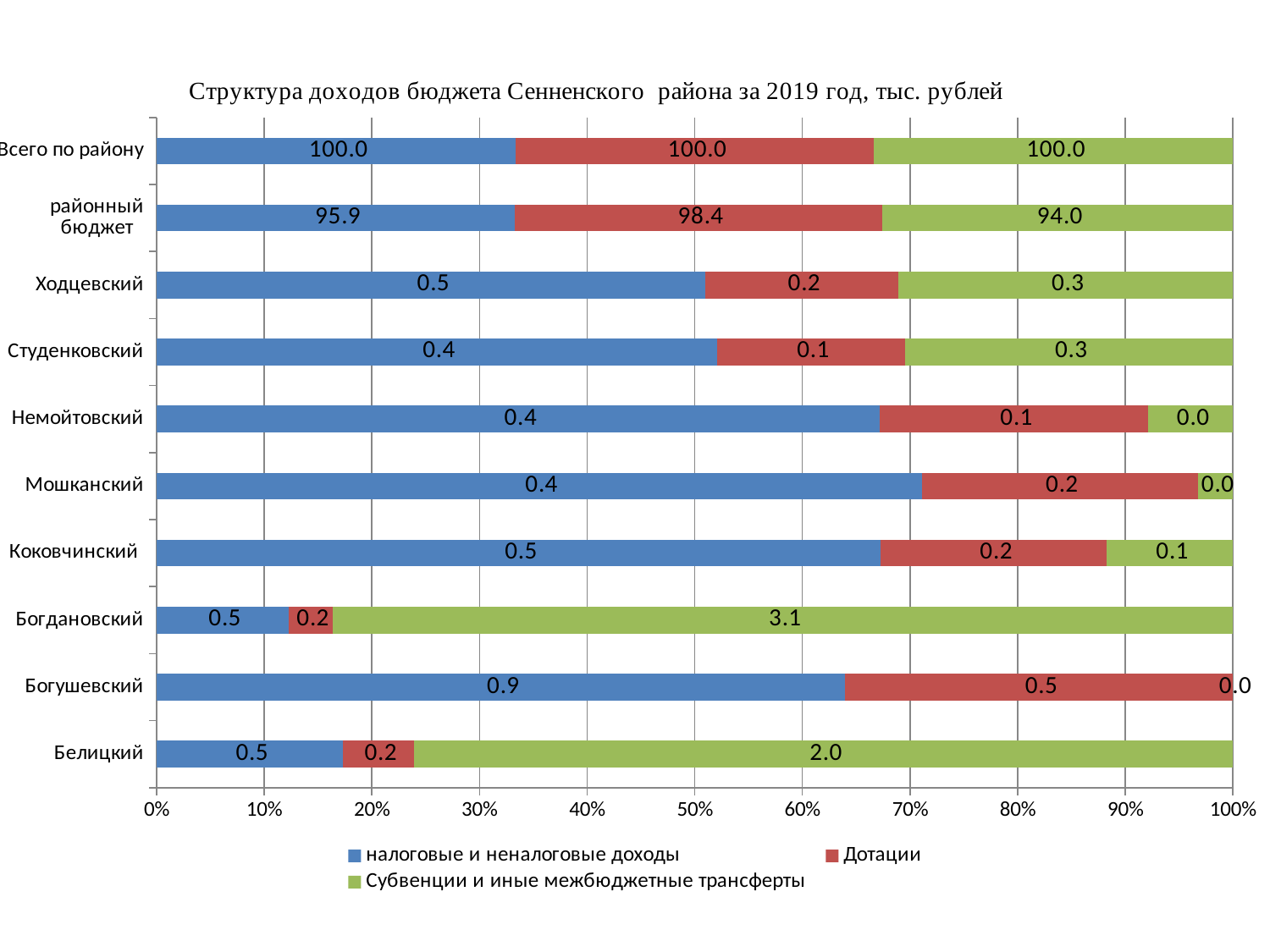

### Chart

| Category | налоговые и неналоговые доходы | Дотации | Субвенции и иные межбюджетные трансферты  |
|---|---|---|---|
| Белицкий | 0.4652382793086311 | 0.17748286698724017 | 2.043279593068368 |
| Богушевский | 0.9270252360704624 | 0.5220362727651358 | 0.0 |
| Богдановский | 0.45488431166823134 | 0.15239862178637692 | 3.1037158375722043 |
| Коковчинский  | 0.49491965321111053 | 0.15429177236757413 | 0.08621432882145012 |
| Мошканский | 0.4341763763874317 | 0.15665821059407067 | 0.02 |
| Немойтовский | 0.36929151250759296 | 0.13725341713679906 | 0.04310716441072506 |
| Студенковский | 0.44176928599039156 | 0.14813903297868314 | 0.25864298646435036 |
| Ходцевский | 0.49491965321111053 | 0.17369656582484572 | 0.30175015087507545 |
| районный бюджет | 95.91777569164503 | 98.37804323955928 | 93.99086128114492 |
| Всего по району | 100.0 | 100.0 | 100.0 |